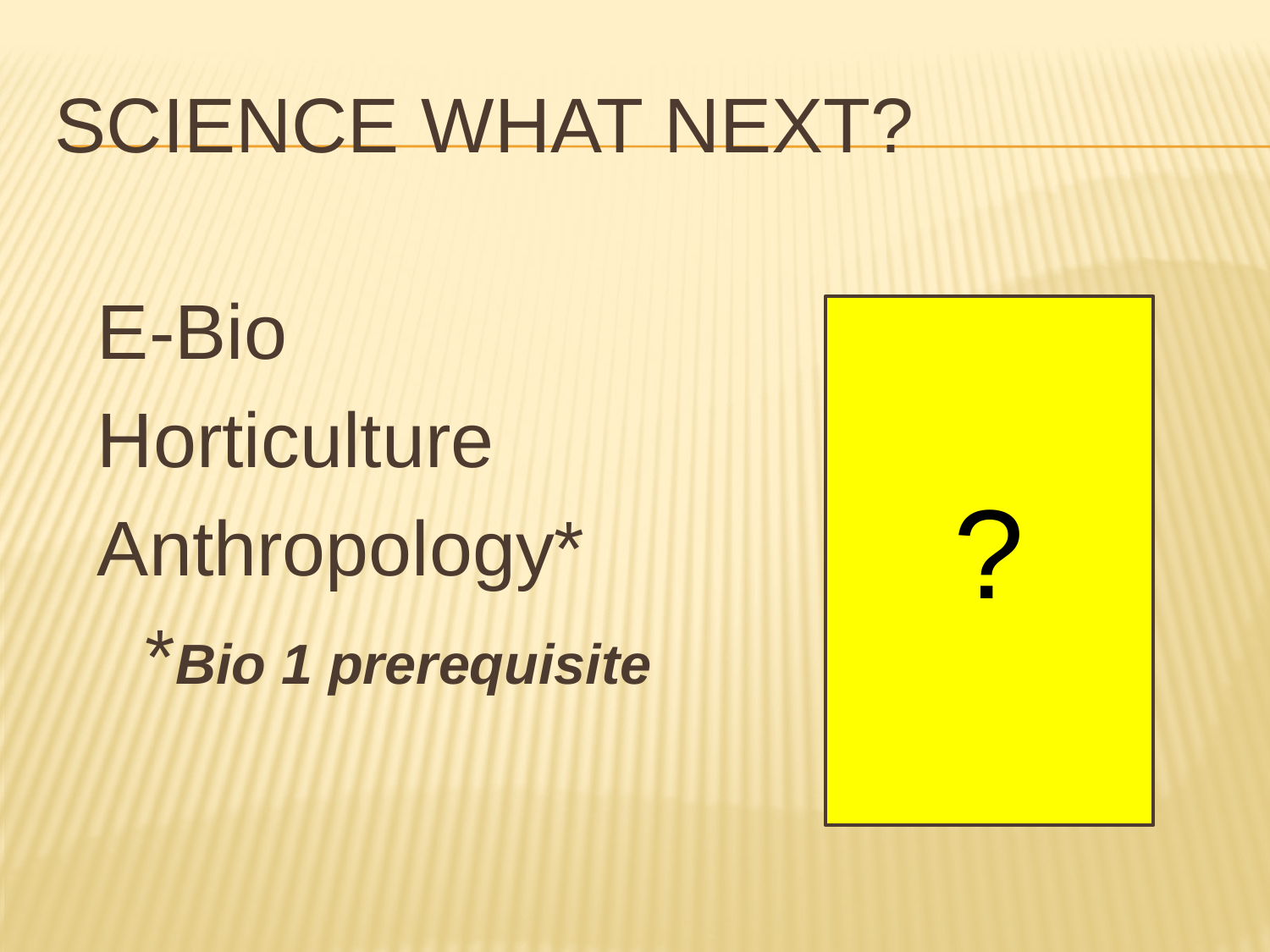

# Science What next?
E-Bio
Horticulture
Anthropology*
	*Bio 1 prerequisite

?